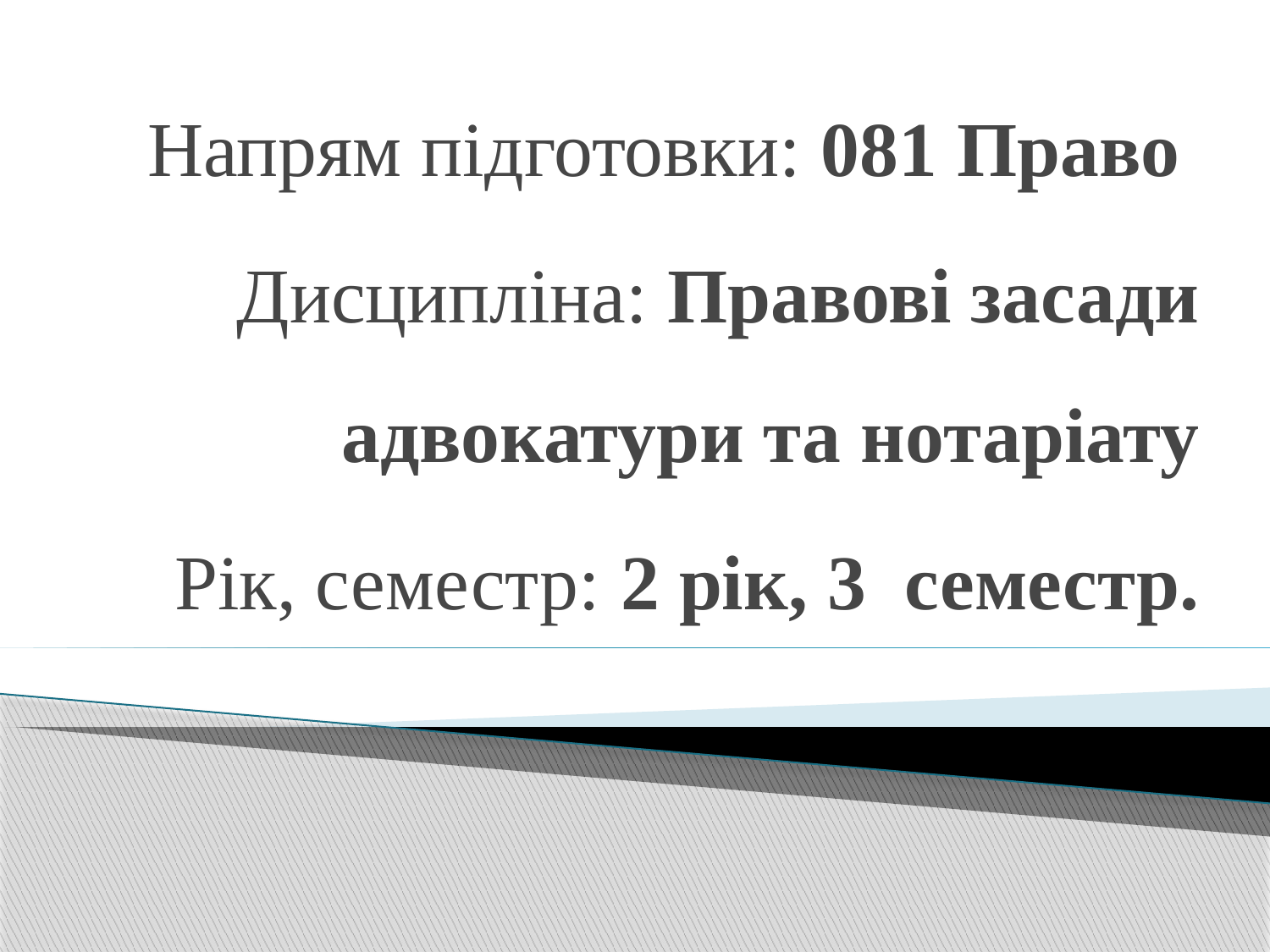

Напрям підготовки: 081 Право
Дисципліна: Правові засади адвокатури та нотаріату
Рік, семестр: 2 рік, 3  семестр.